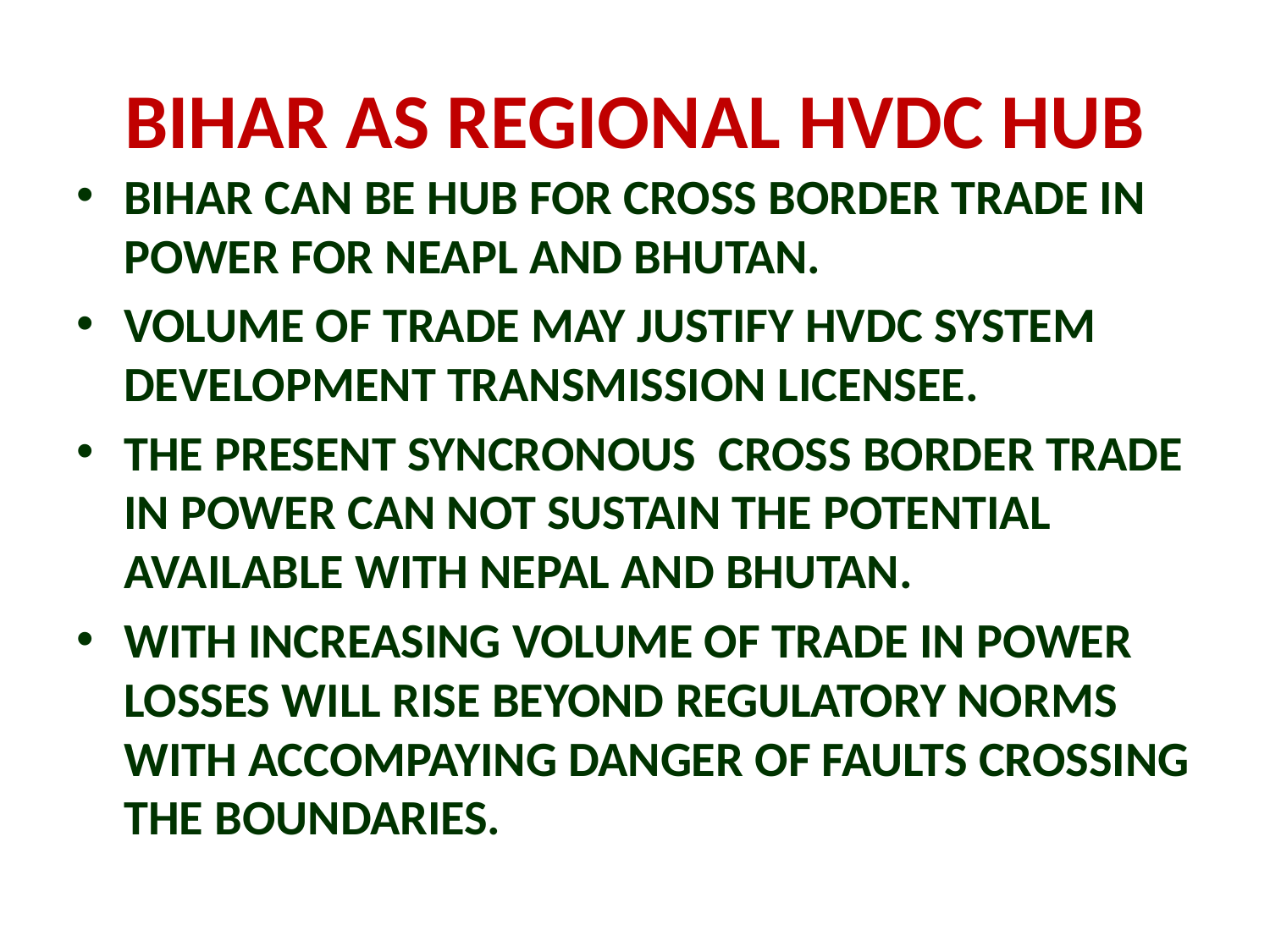

# BIHAR AS REGIONAL HVDC HUB
BIHAR CAN BE HUB FOR CROSS BORDER TRADE IN POWER FOR NEAPL AND BHUTAN.
VOLUME OF TRADE MAY JUSTIFY HVDC SYSTEM DEVELOPMENT TRANSMISSION LICENSEE.
THE PRESENT SYNCRONOUS  CROSS BORDER TRADE IN POWER CAN NOT SUSTAIN THE POTENTIAL AVAILABLE WITH NEPAL AND BHUTAN.
WITH INCREASING VOLUME OF TRADE IN POWER LOSSES WILL RISE BEYOND REGULATORY NORMS WITH ACCOMPAYING DANGER OF FAULTS CROSSING THE BOUNDARIES.